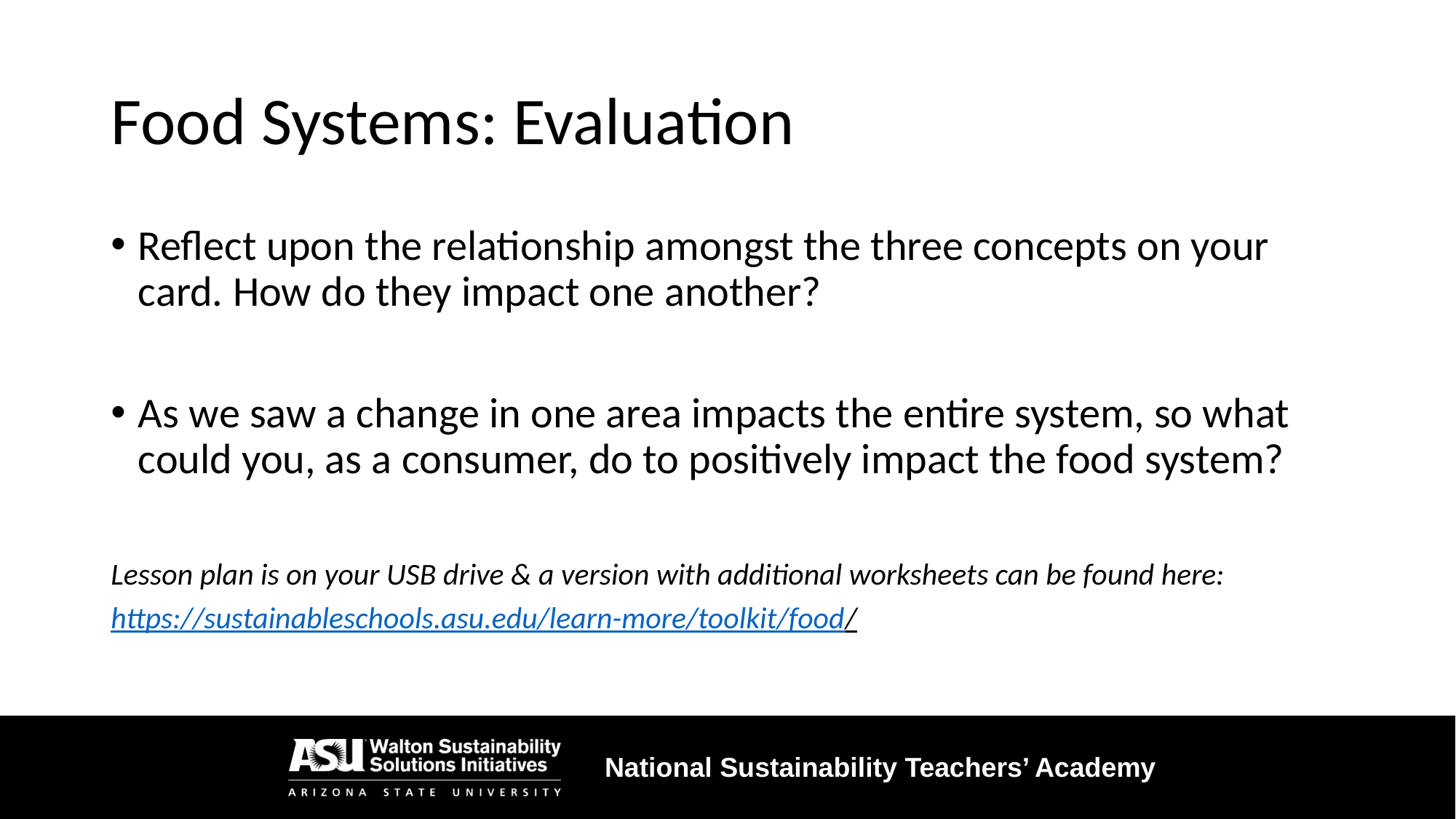

# Food Systems: Evaluation
Reflect upon the relationship amongst the three concepts on your card. How do they impact one another?

As we saw a change in one area impacts the entire system, so what could you, as a consumer, do to positively impact the food system?

Lesson plan is on your USB drive & a version with additional worksheets can be found here: https://sustainableschools.asu.edu/learn-more/toolkit/food/